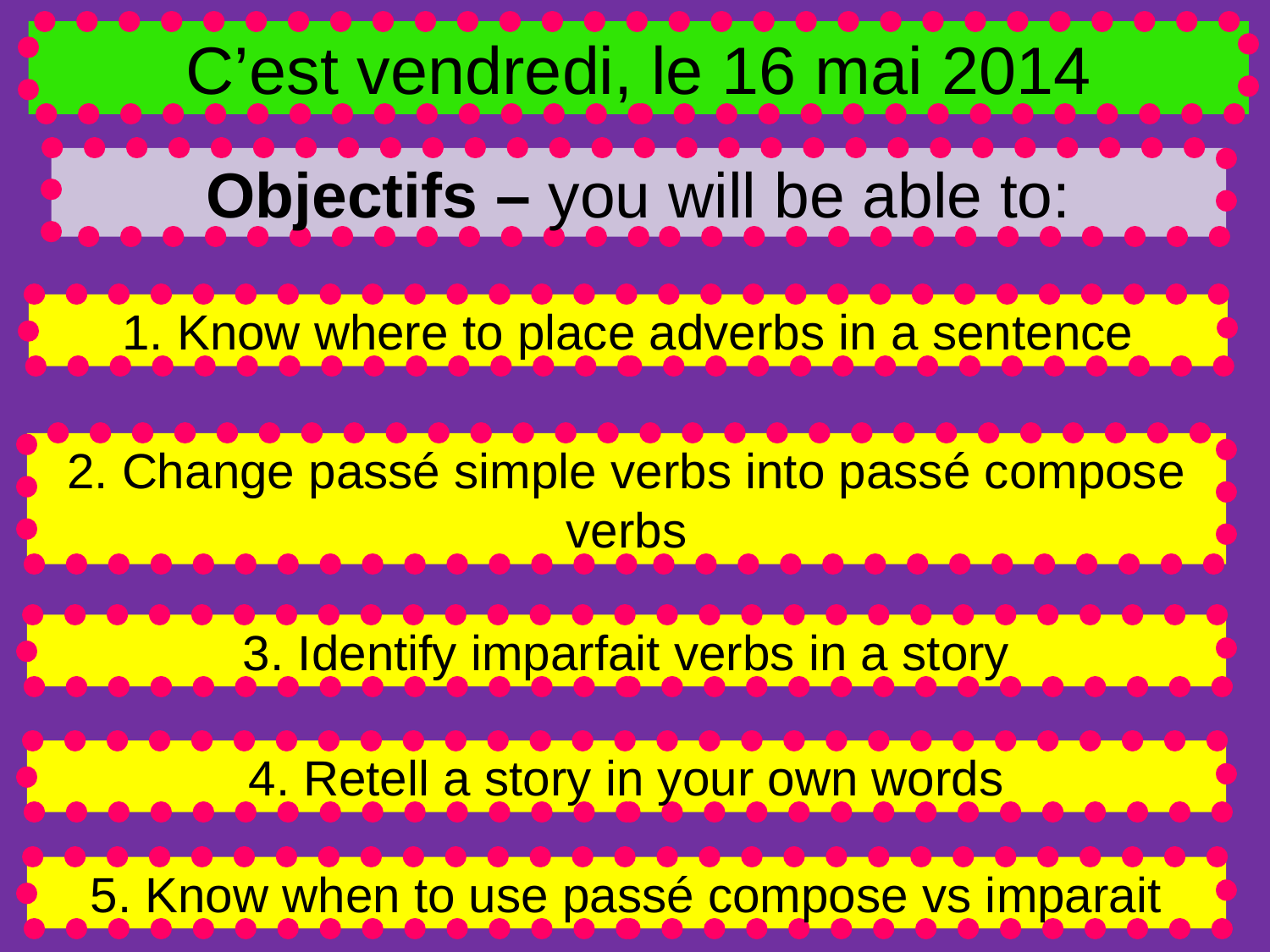

C’est vendredi, le 16 mai 2014
Objectifs – you will be able to:
1. Know where to place adverbs in a sentence
2. Change passé simple verbs into passé compose verbs
3. Identify imparfait verbs in a story
4. Retell a story in your own words
5. Know when to use passé compose vs imparait